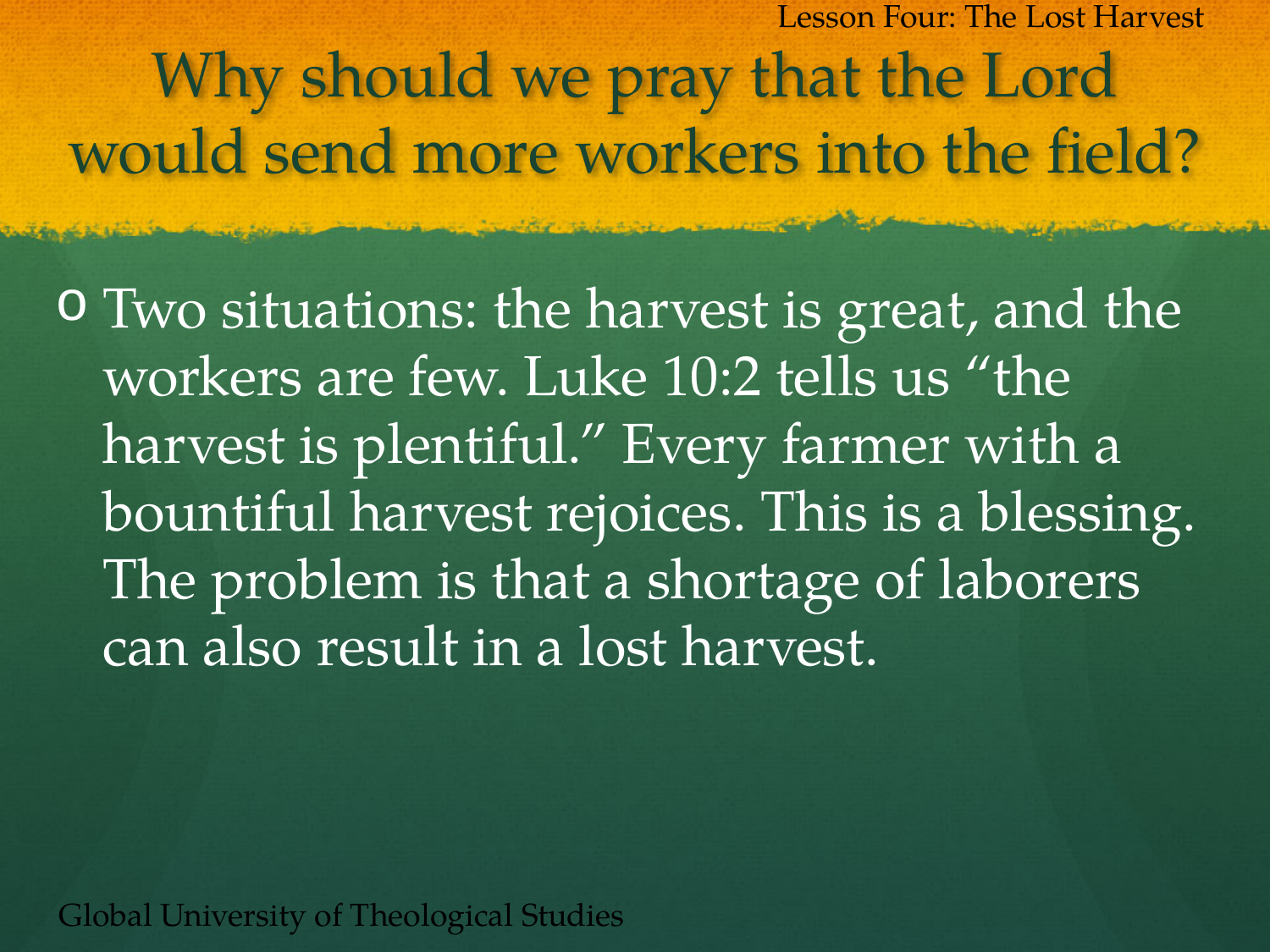

Lesson Four: The Lost Harvest

# Why should we pray that the Lord would send more workers into the field?
Two situations: the harvest is great, and the workers are few. Luke 10:2 tells us “the harvest is plentiful.” Every farmer with a bountiful harvest rejoices. This is a blessing. The problem is that a shortage of laborers can also result in a lost harvest.
Global University of Theological Studies